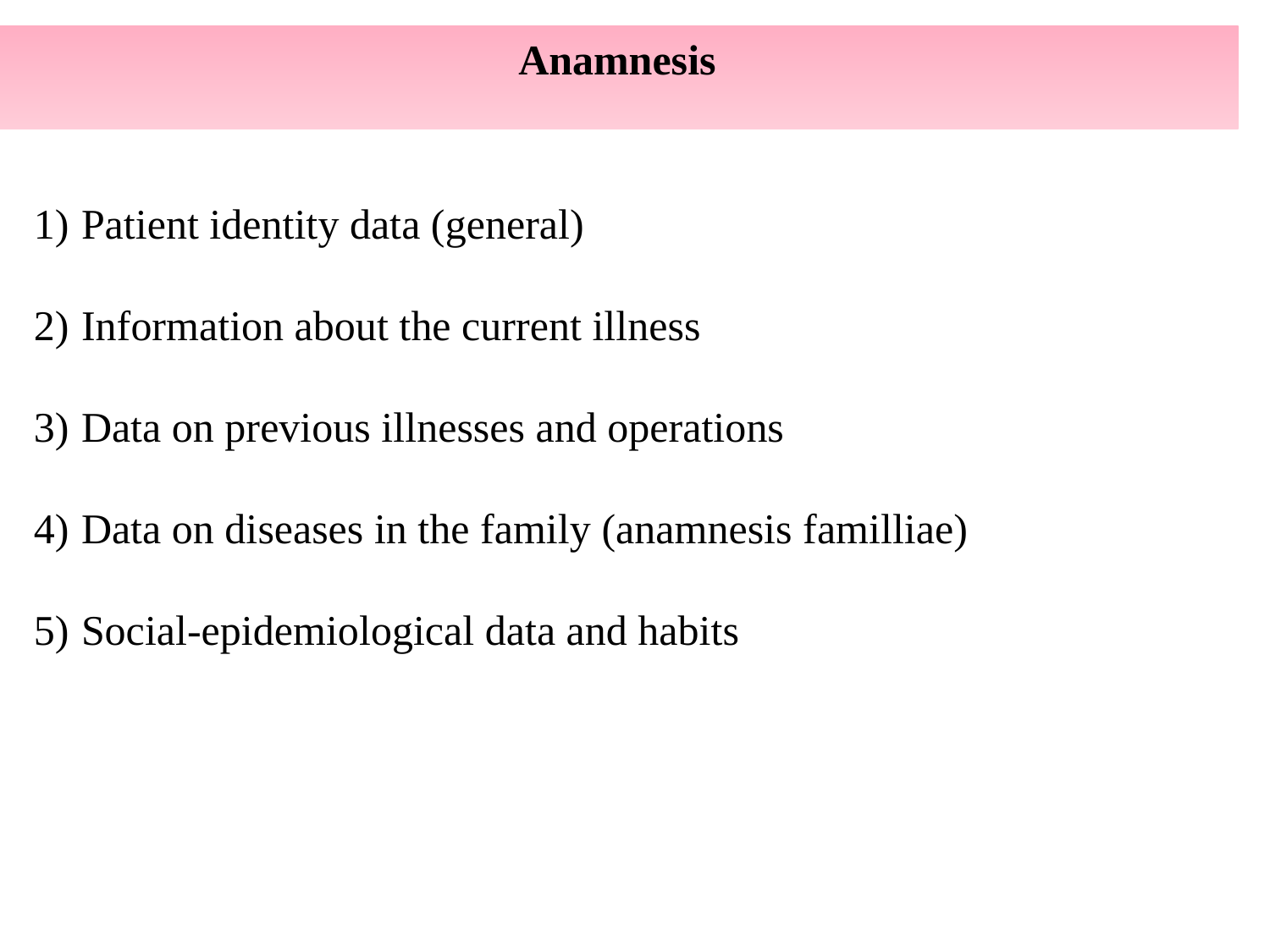

Anamnesis
Patient identity data (general)
Information about the current illness
Data on previous illnesses and operations
Data on diseases in the family (anamnesis familliae)
Social-epidemiological data and habits